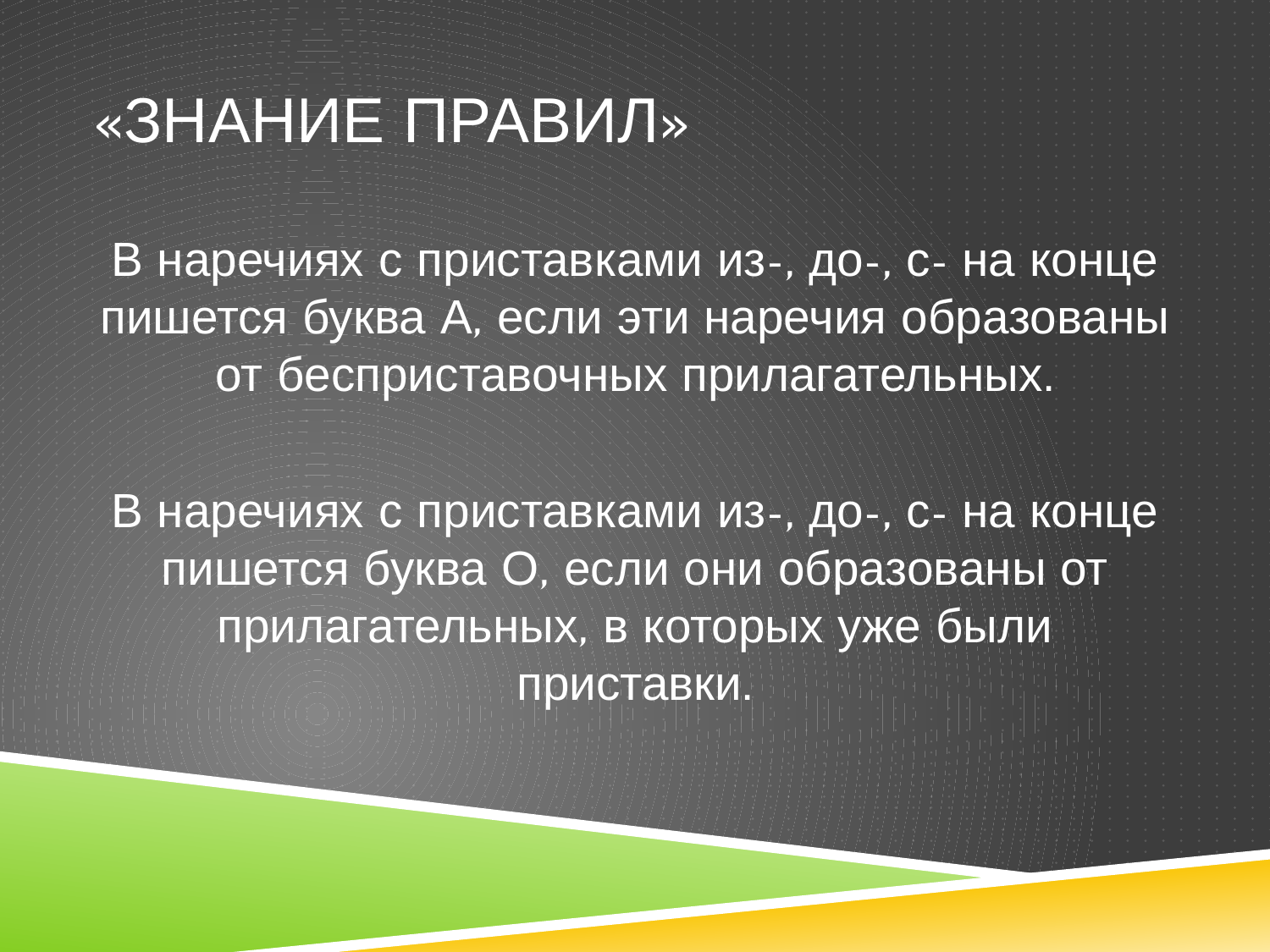

# «Знание правил»
В наречиях с приставками из-, до-, с- на конце пишется буква А, если эти наречия образованы от бесприставочных прилагательных.

В наречиях с приставками из-, до-, с- на конце пишется буква О, если они образованы от прилагательных, в которых уже были приставки.